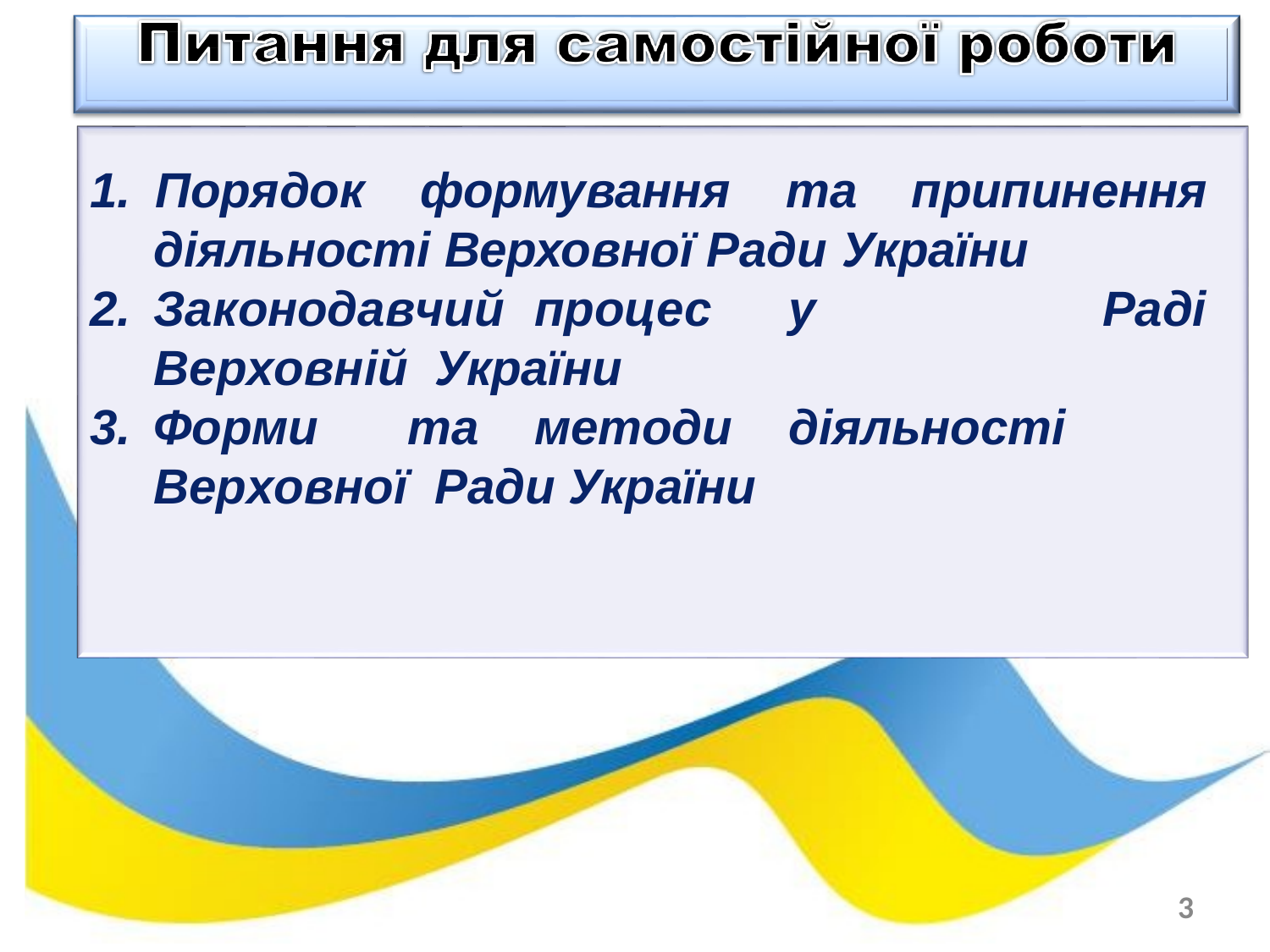

# 1.	Порядок	формування	та	припинення
діяльності Верховної Ради України
2.	Законодавчий	процес	у	Верховній  України
Раді
3.	Форми	та	методи	діяльності	Верховної  Ради України

3